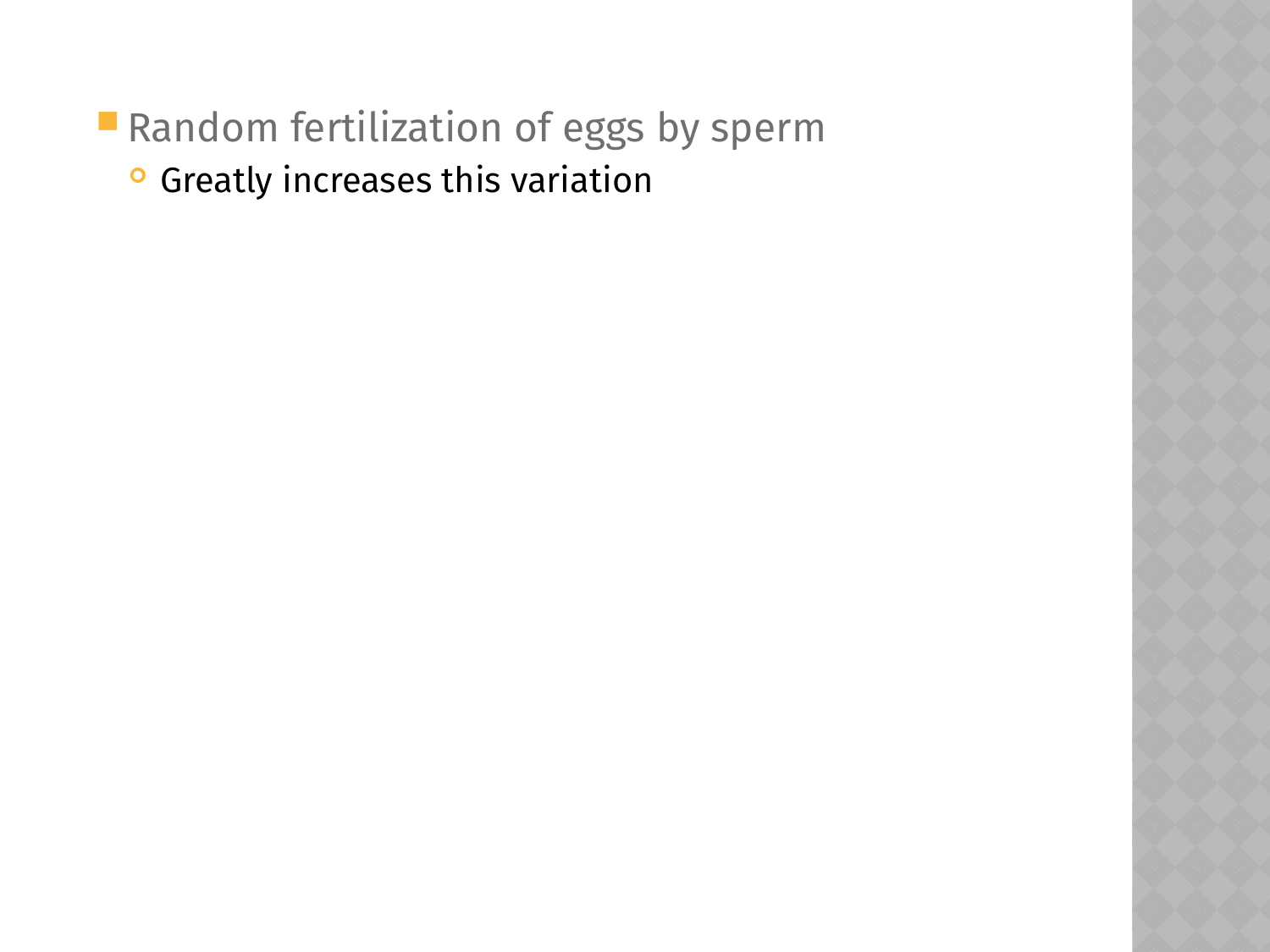

Random fertilization of eggs by sperm
Greatly increases this variation